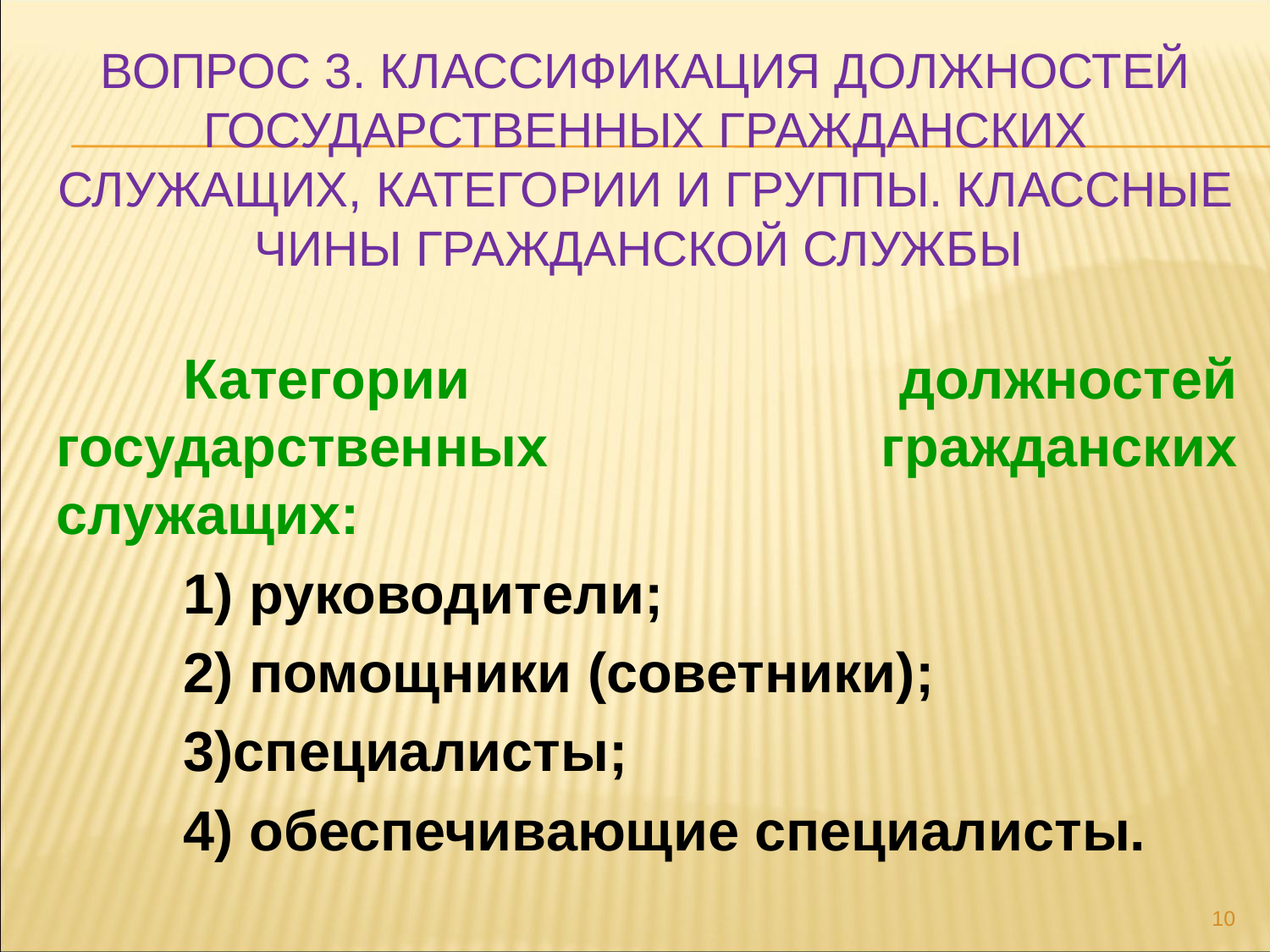

# ВОПРОС 3. КЛАССИФИКАЦИЯ ДОЛЖНОСТЕЙ ГОСУДАРСТВЕННЫХ ГРАЖДАНСКИХ СЛУЖАЩИХ, КАТЕГОРИИ И ГРУППЫ. КЛАССНЫЕ ЧИНЫ ГРАЖДАНСКОЙ СЛУЖБЫ
	Категории должностей государственных гражданских служащих:
	1) руководители;
	2) помощники (советники);
	3)специалисты;
	4) обеспечивающие специалисты.
10